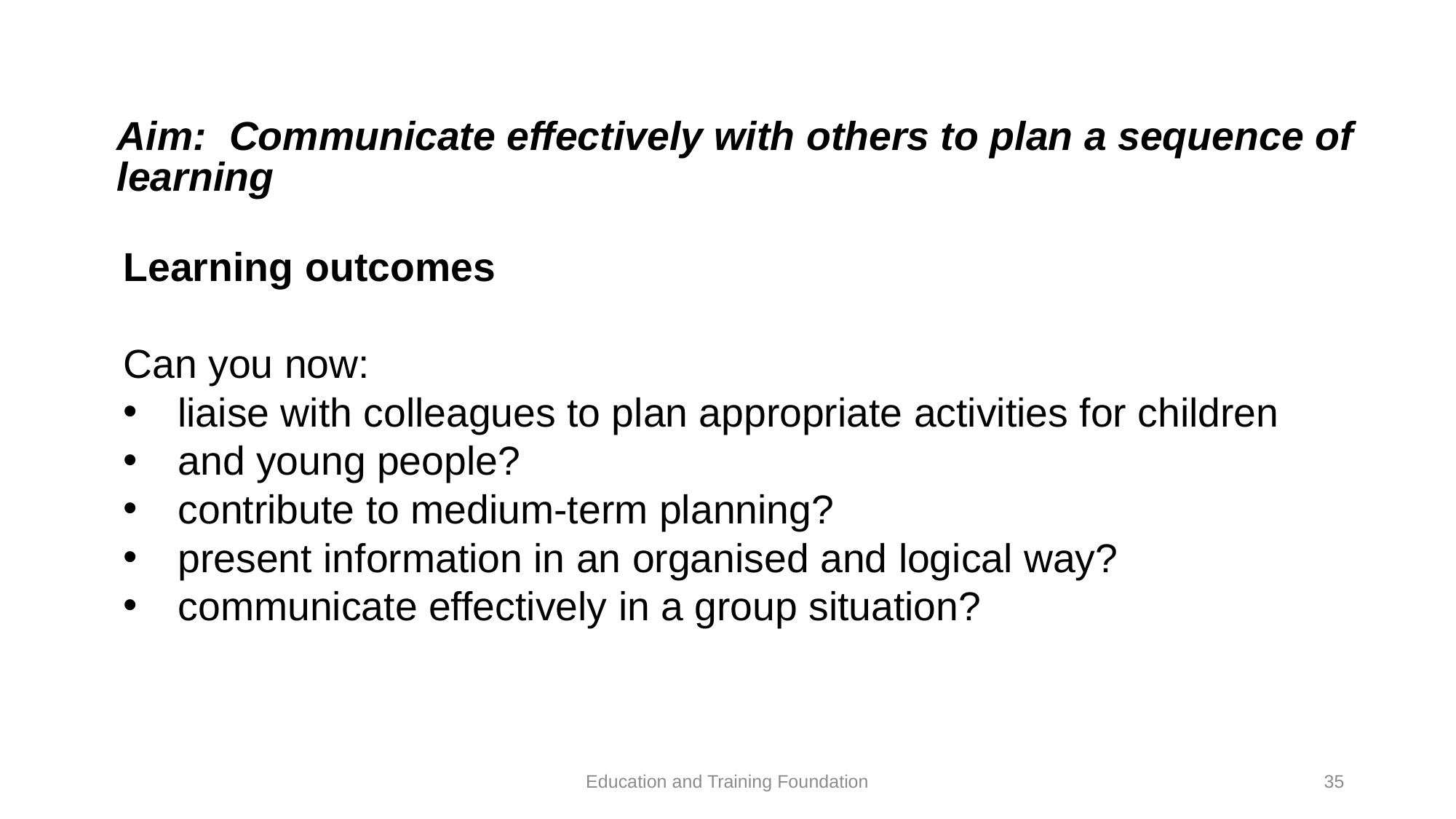

# Aim:  Communicate effectively with others to plan a sequence of learning
Learning outcomes

Can you now:
liaise with colleagues to plan appropriate activities for children
and young people?
contribute to medium-term planning?
present information in an organised and logical way?
communicate effectively in a group situation?

Education and Training Foundation
35